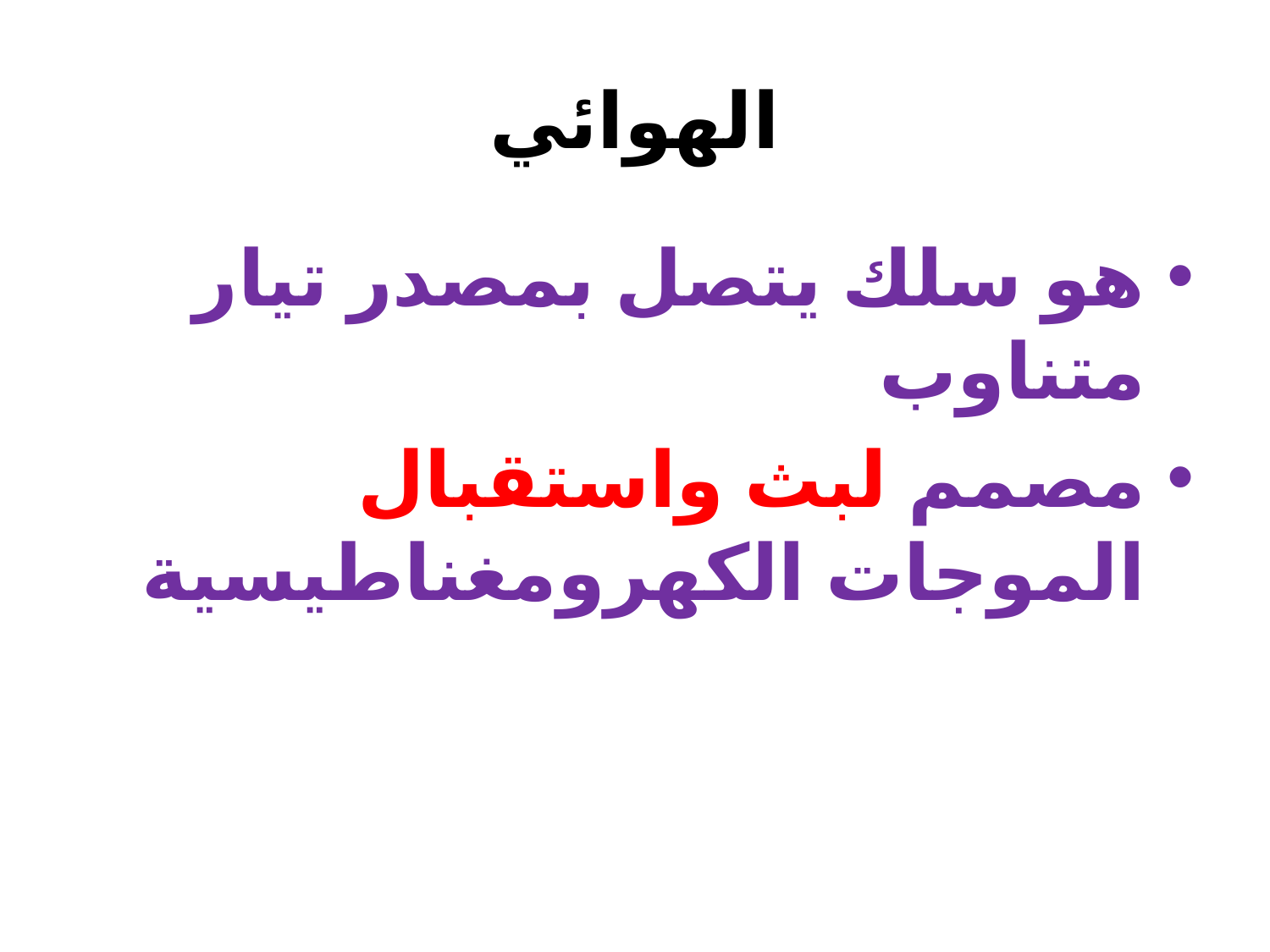

# الهوائي
هو سلك يتصل بمصدر تيار متناوب
مصمم لبث واستقبال الموجات الكهرومغناطيسية